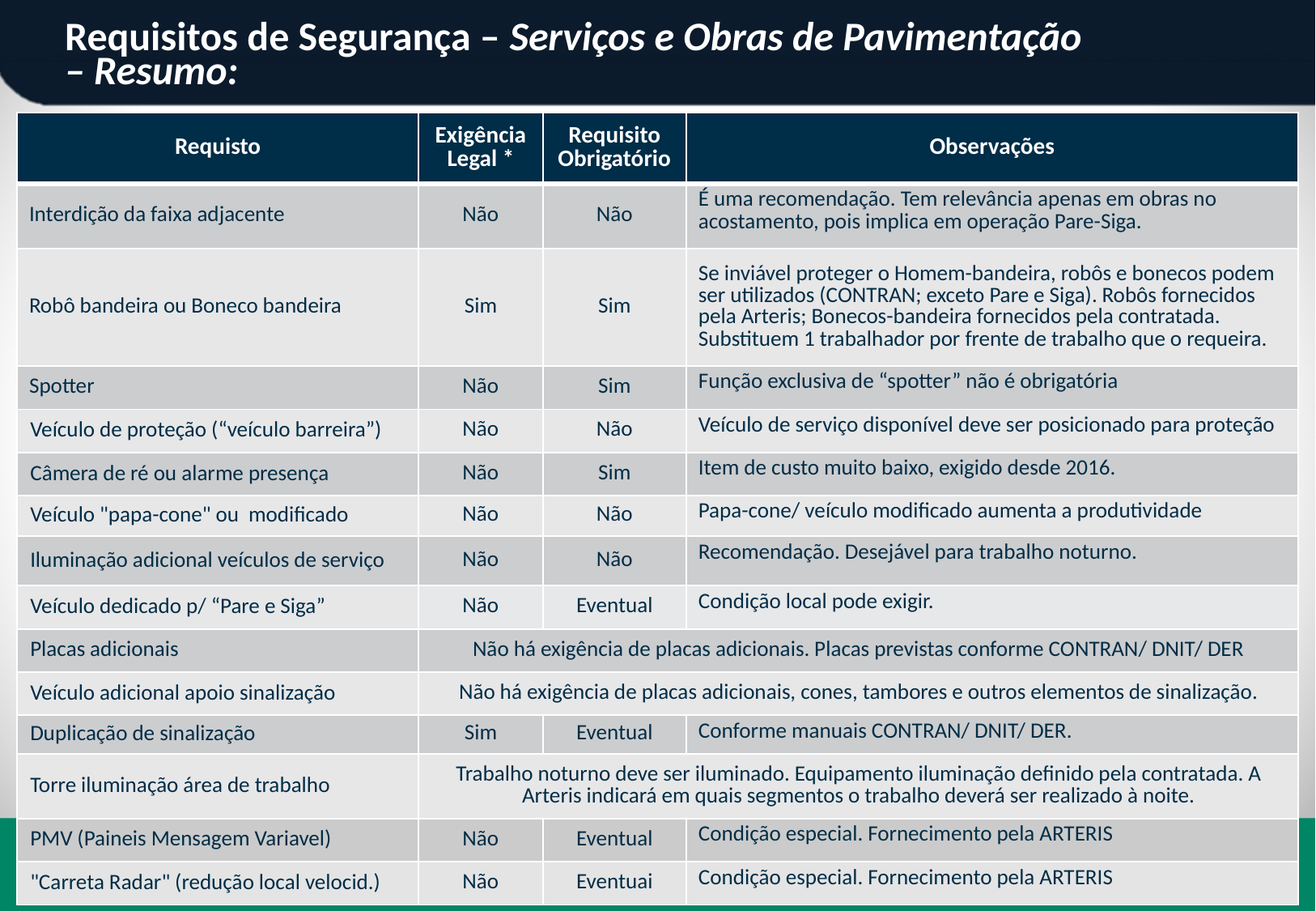

2
Requisitos de Segurança – Serviços e Obras de Pavimentação – Resumo:
| Requisto | Exigência Legal \* | Requisito Obrigatório | Observações |
| --- | --- | --- | --- |
| Interdição da faixa adjacente | Não | Não | É uma recomendação. Tem relevância apenas em obras no acostamento, pois implica em operação Pare-Siga. |
| Robô bandeira ou Boneco bandeira | Sim | Sim | Se inviável proteger o Homem-bandeira, robôs e bonecos podem ser utilizados (CONTRAN; exceto Pare e Siga). Robôs fornecidos pela Arteris; Bonecos-bandeira fornecidos pela contratada. Substituem 1 trabalhador por frente de trabalho que o requeira. |
| Spotter | Não | Sim | Função exclusiva de “spotter” não é obrigatória |
| Veículo de proteção (“veículo barreira”) | Não | Não | Veículo de serviço disponível deve ser posicionado para proteção |
| Câmera de ré ou alarme presença | Não | Sim | Item de custo muito baixo, exigido desde 2016. |
| Veículo "papa-cone" ou modificado | Não | Não | Papa-cone/ veículo modificado aumenta a produtividade |
| Iluminação adicional veículos de serviço | Não | Não | Recomendação. Desejável para trabalho noturno. |
| Veículo dedicado p/ “Pare e Siga” | Não | Eventual | Condição local pode exigir. |
| Placas adicionais | Não há exigência de placas adicionais. Placas previstas conforme CONTRAN/ DNIT/ DER |  |  |
| Veículo adicional apoio sinalização | Não há exigência de placas adicionais, cones, tambores e outros elementos de sinalização. |  |  |
| Duplicação de sinalização | Sim | Eventual | Conforme manuais CONTRAN/ DNIT/ DER. |
| Torre iluminação área de trabalho | Trabalho noturno deve ser iluminado. Equipamento iluminação definido pela contratada. A Arteris indicará em quais segmentos o trabalho deverá ser realizado à noite. |  |  |
| PMV (Paineis Mensagem Variavel) | Não | Eventual | Condição especial. Fornecimento pela ARTERIS |
| "Carreta Radar" (redução local velocid.) | Não | Eventuai | Condição especial. Fornecimento pela ARTERIS |